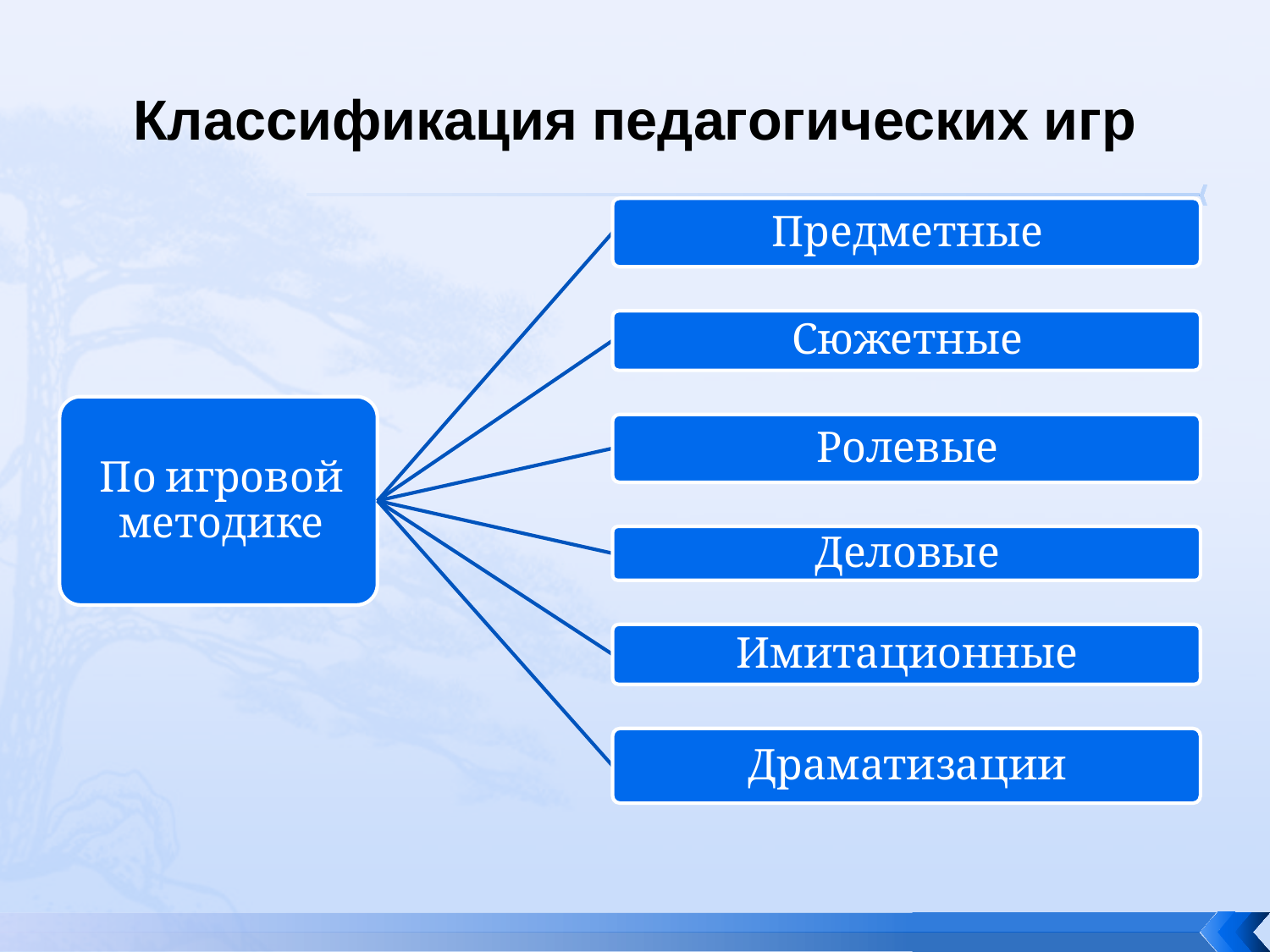

# Классификация педагогических игр
По игровой методике

Предметные

Сюжетные

Ролевые

Деловые

Имитационные

Драматизации